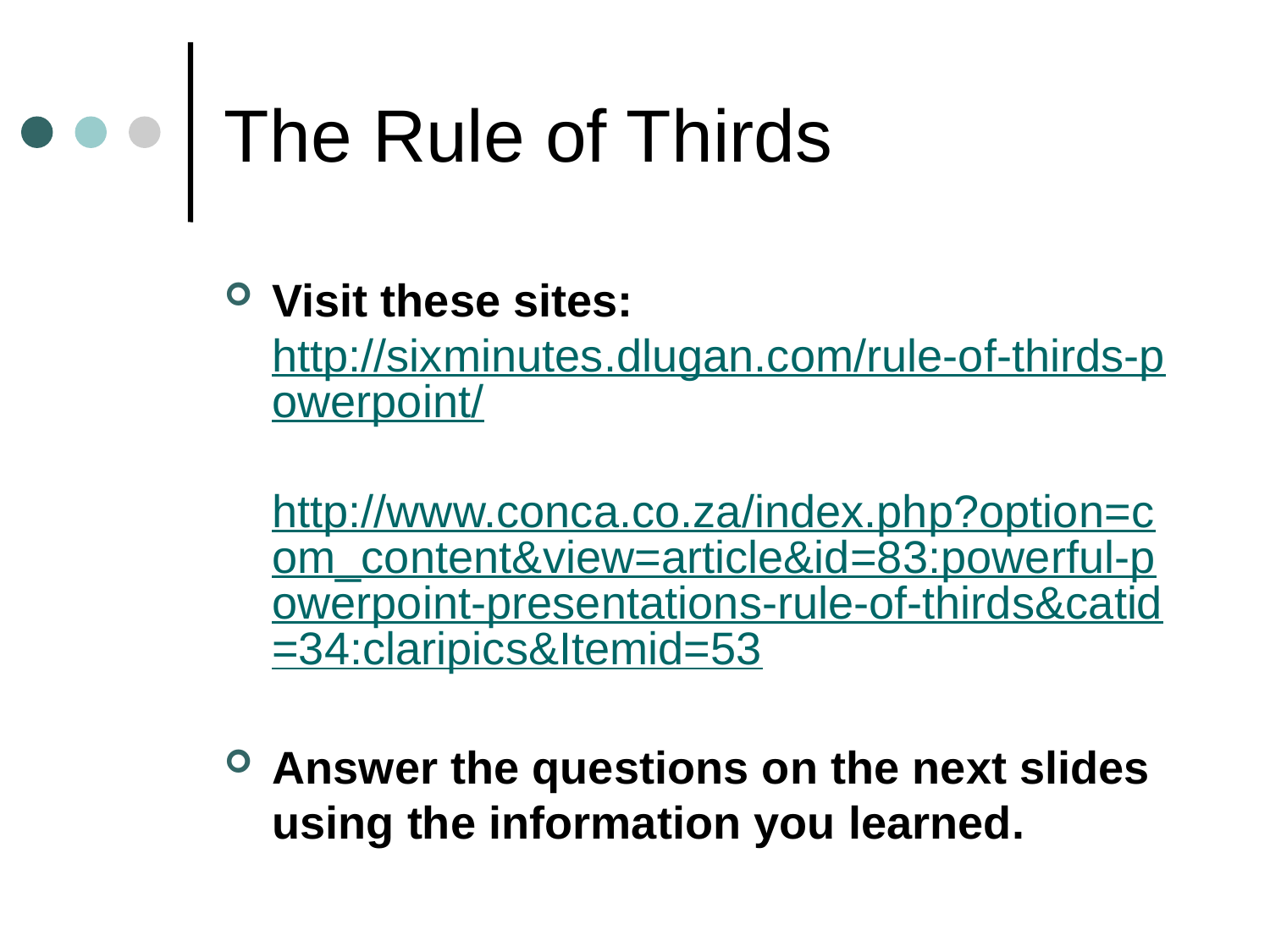

# The Rule of Thirds
Visit these sites: http://sixminutes.dlugan.com/rule-of-thirds-powerpoint/
http://www.conca.co.za/index.php?option=com_content&view=article&id=83:powerful-powerpoint-presentations-rule-of-thirds&catid=34:claripics&Itemid=53
Answer the questions on the next slides using the information you learned.